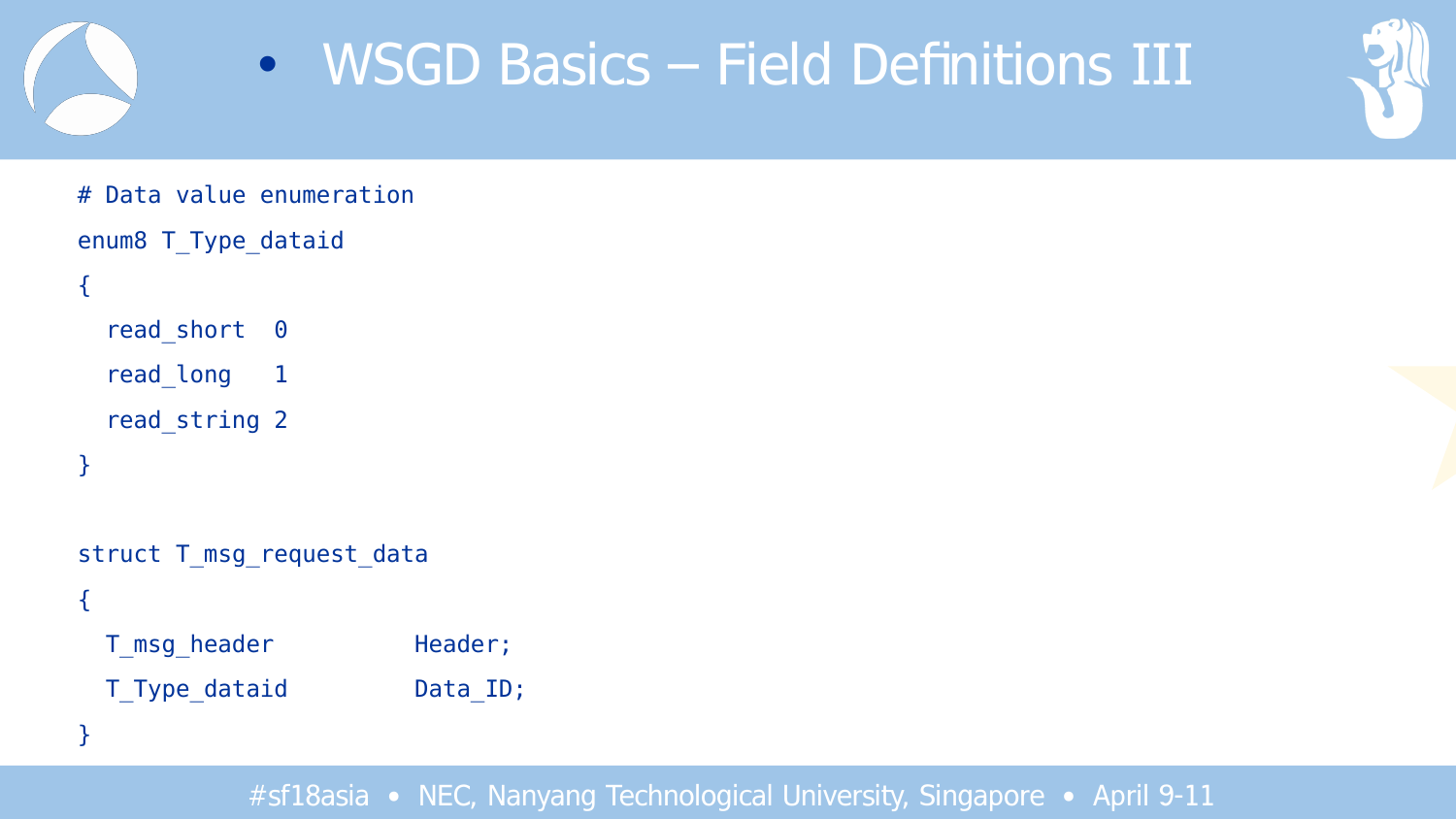

WSGD Basics – Field Definitions III
# Data value enumeration
enum8 T_Type_dataid
{
  read_short  0
  read_long   1
  read_string 2
}

struct T_msg_request_data
{
  T_msg_header          Header;
  T_Type_dataid         Data_ID;
}